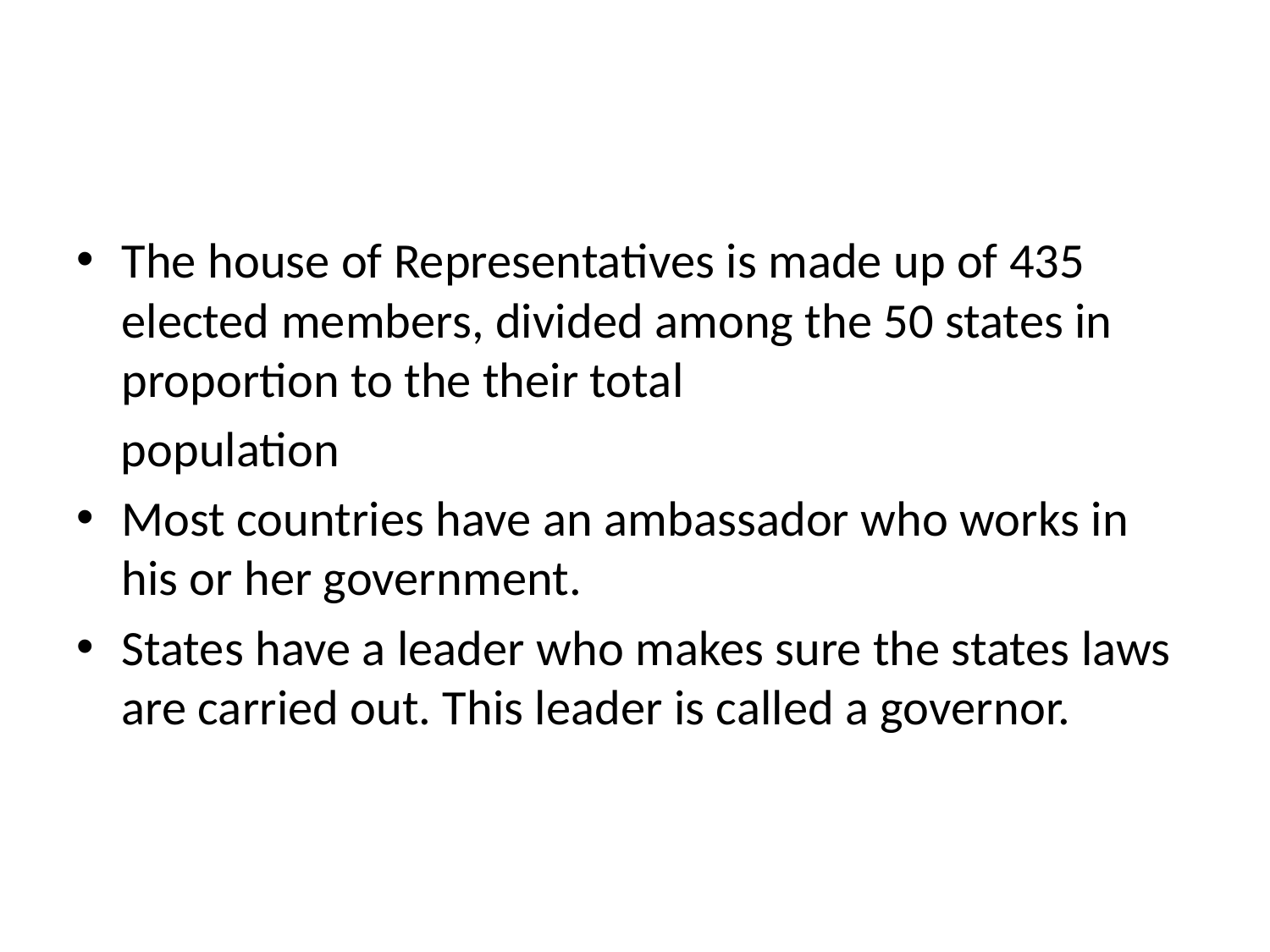

#
The house of Representatives is made up of 435 elected members, divided among the 50 states in proportion to the their total
    population
Most countries have an ambassador who works in his or her government.
States have a leader who makes sure the states laws are carried out. This leader is called a governor.